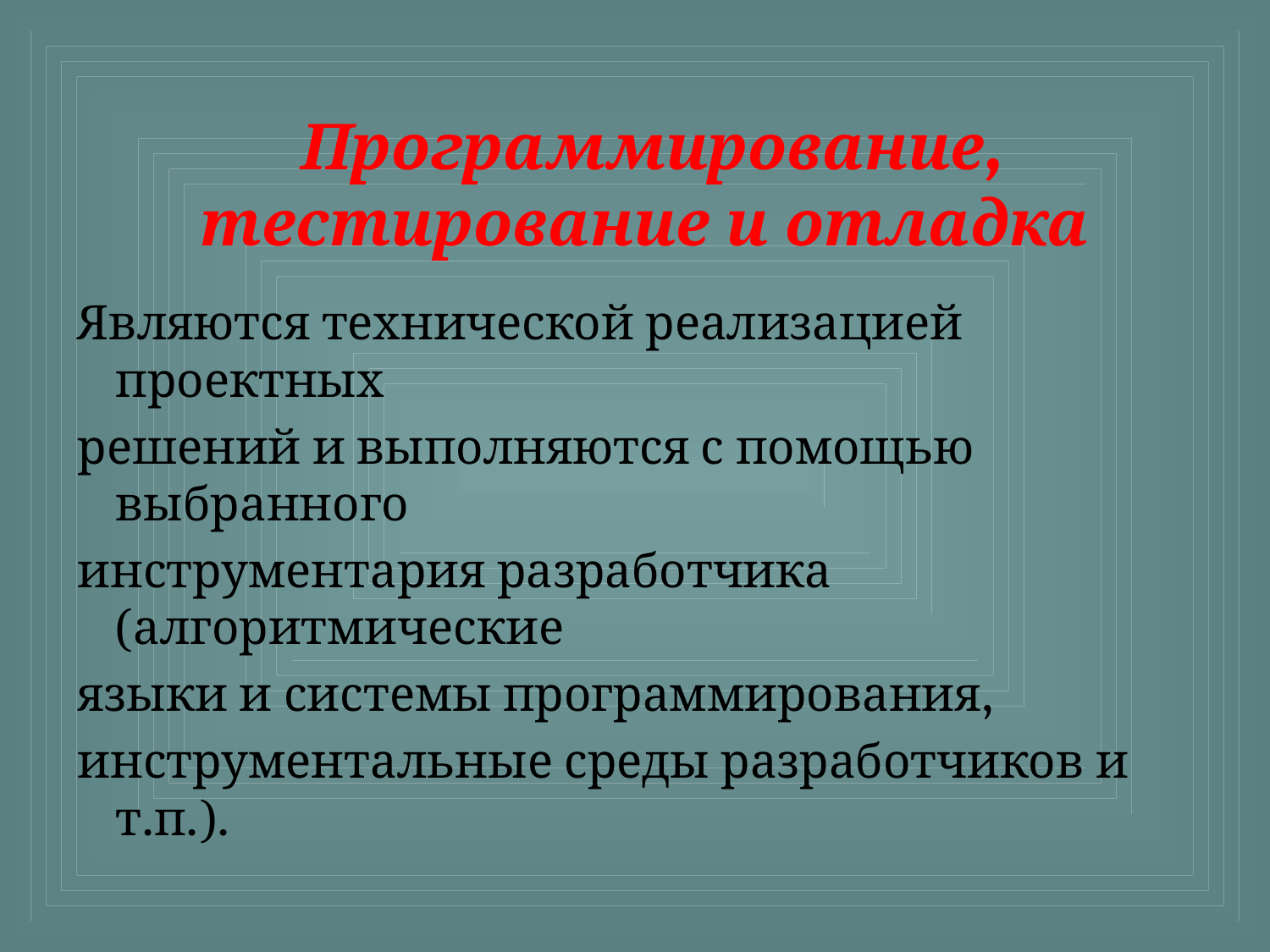

# Программирование, тестирование и отладка
Являются технической реализацией проектных
решений и выполняются с помощью выбранного
инструментария разработчика (алгоритмические
языки и системы программирования,
инструментальные среды разработчиков и т.п.).